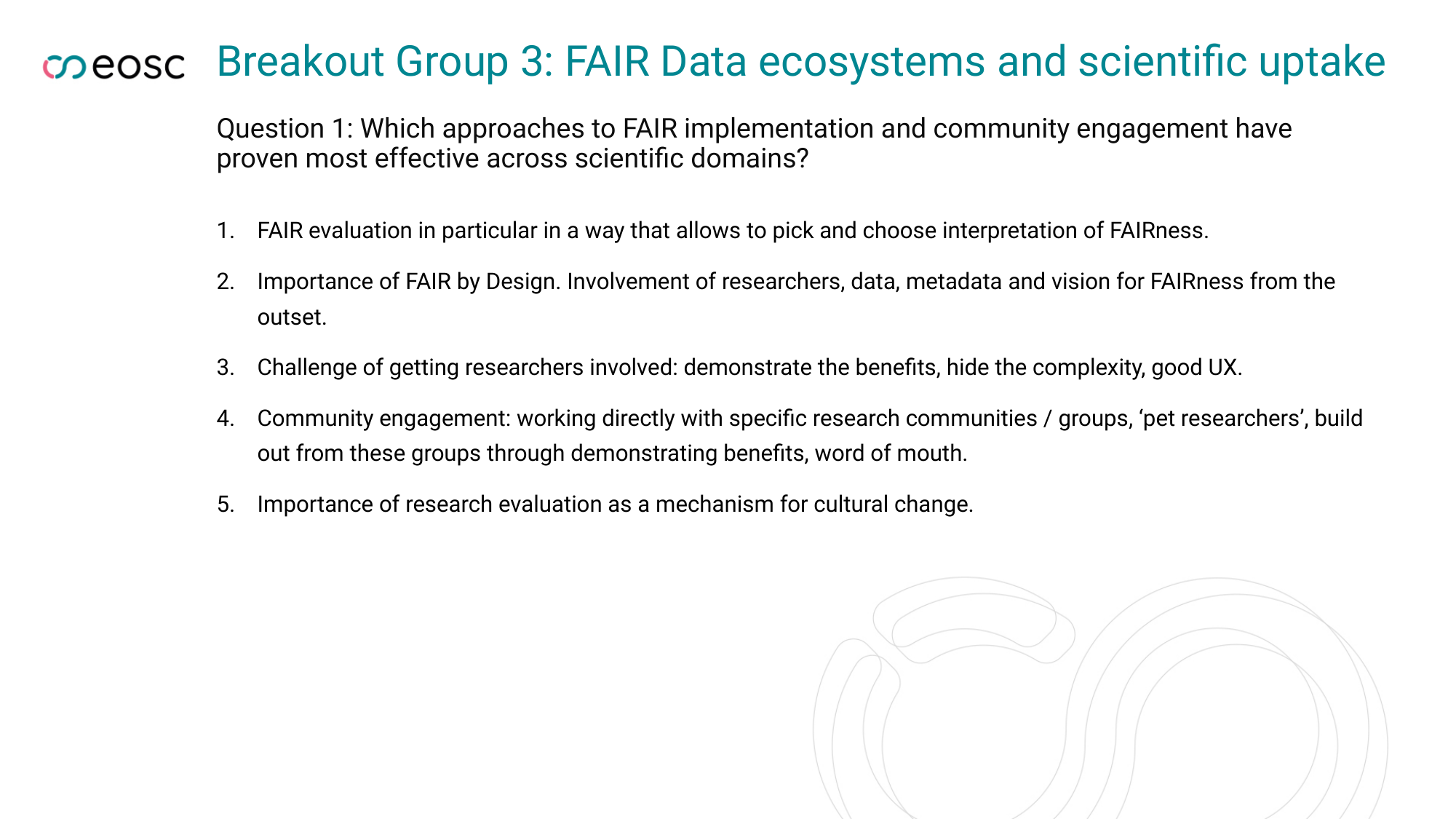

# Breakout Group 3: FAIR Data ecosystems and scientific uptake
Question 1: Which approaches to FAIR implementation and community engagement have proven most effective across scientific domains?
FAIR evaluation in particular in a way that allows to pick and choose interpretation of FAIRness.
Importance of FAIR by Design. Involvement of researchers, data, metadata and vision for FAIRness from the outset.
Challenge of getting researchers involved: demonstrate the benefits, hide the complexity, good UX.
Community engagement: working directly with specific research communities / groups, ‘pet researchers’, build out from these groups through demonstrating benefits, word of mouth.
Importance of research evaluation as a mechanism for cultural change.